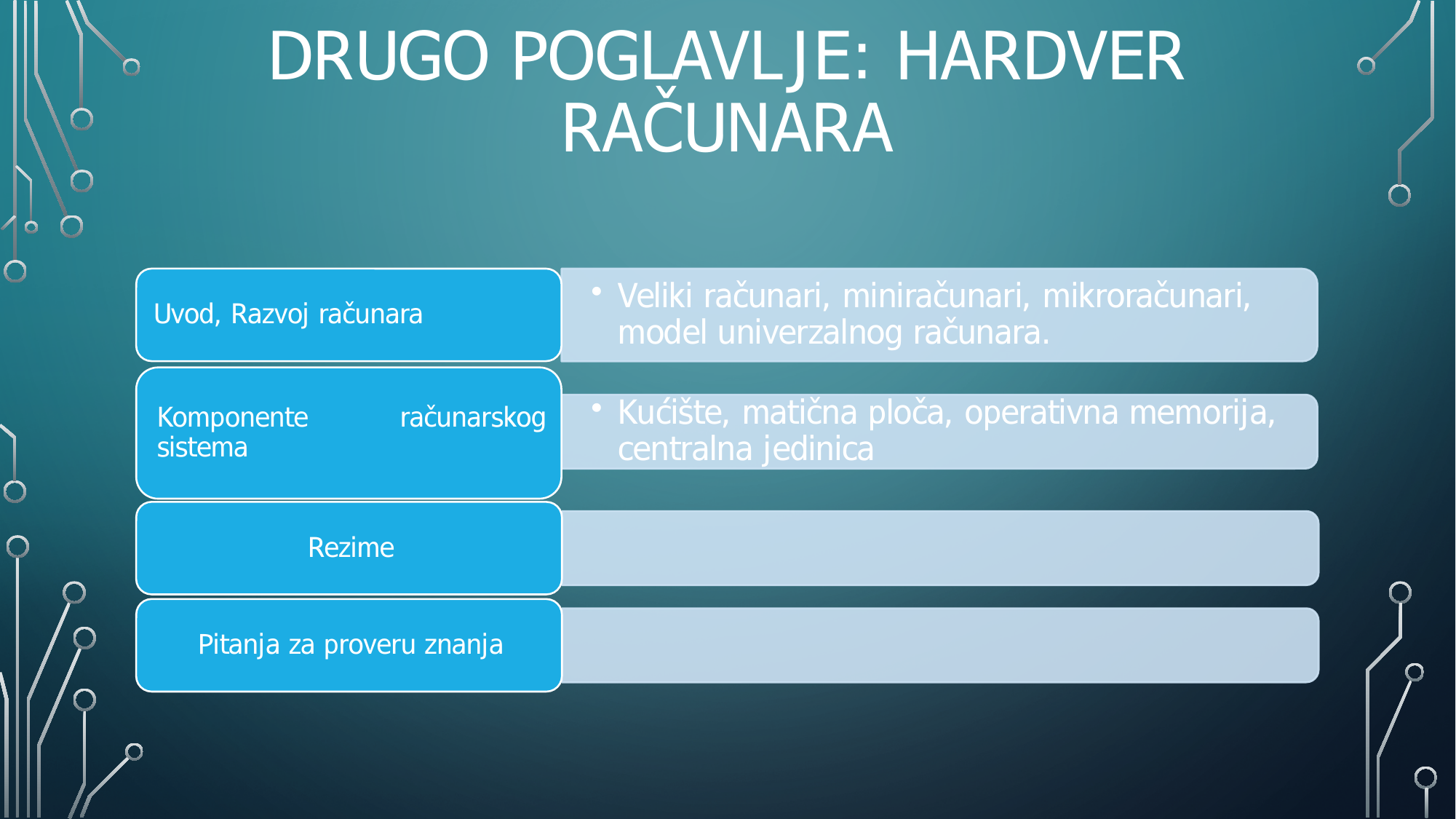

# drugo poglavlje: hardver računara
Veliki računari, miniračunari, mikroračunari, model univerzalnog računara.
Uvod, Razvoj računara
Kućište, matična ploča, operativna memorija, centralna jedinica
Komponente računarskog sistema

Rezime

Pitanja za proveru znanja